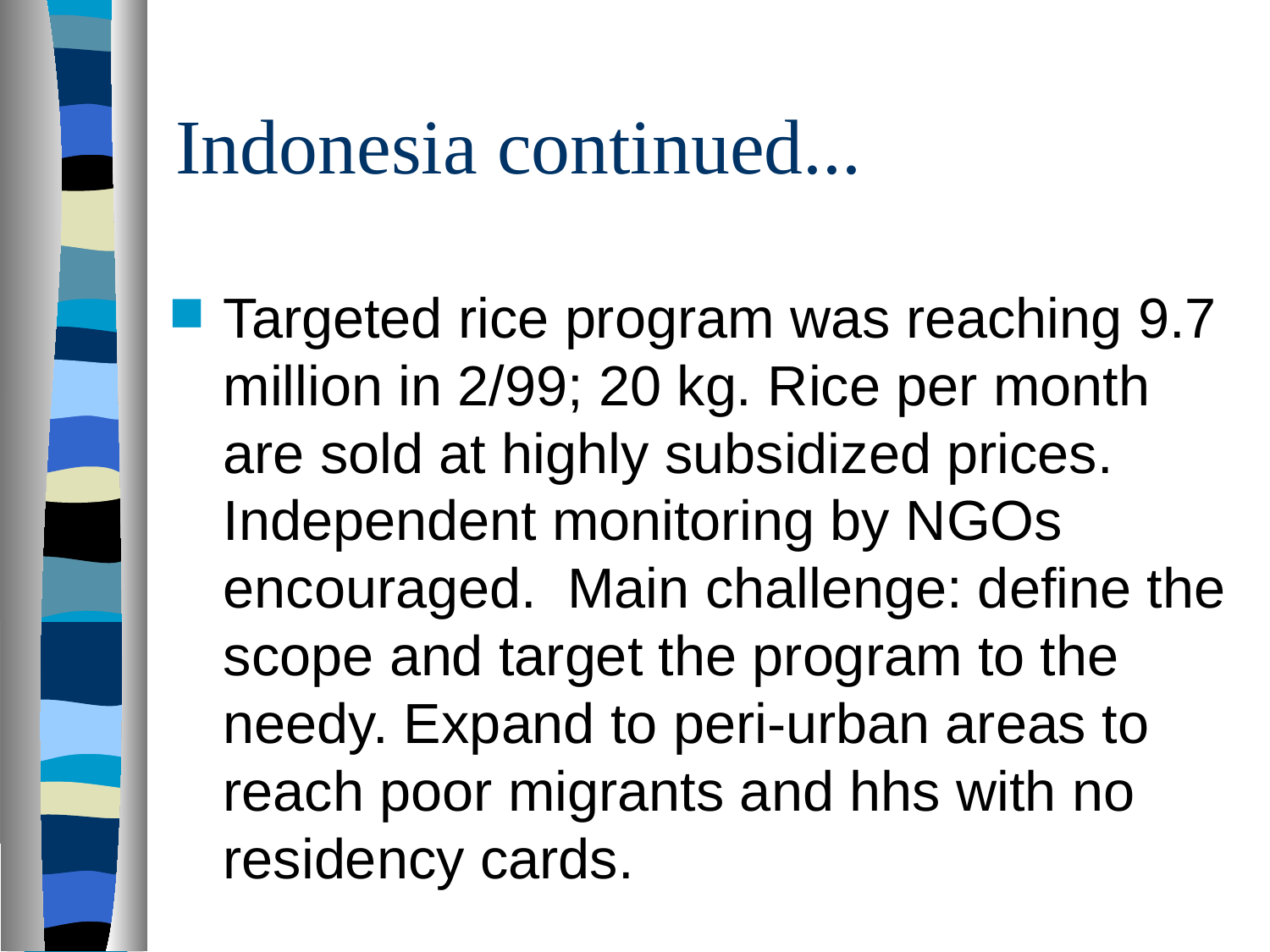

# Indonesia continued...
Targeted rice program was reaching 9.7 million in 2/99; 20 kg. Rice per month are sold at highly subsidized prices.  Independent monitoring by NGOs encouraged.  Main challenge: define the scope and target the program to the needy. Expand to peri-urban areas to reach poor migrants and hhs with no residency cards.